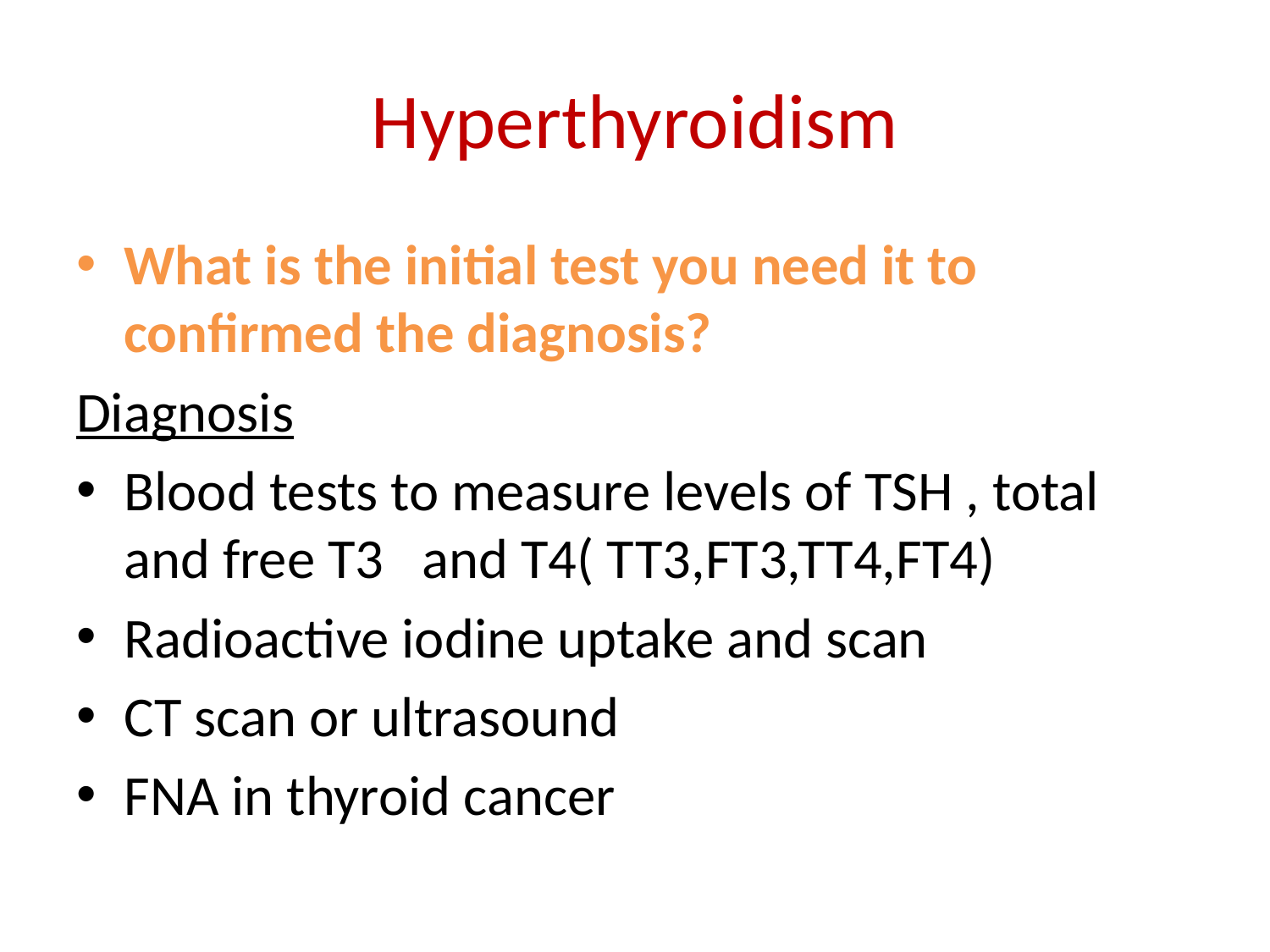

# Hyperthyroidism
What is the initial test you need it to confirmed the diagnosis?
Diagnosis
Blood tests to measure levels of TSH , total and free T3   and T4( TT3,FT3,TT4,FT4)
Radioactive iodine uptake and scan
CT scan or ultrasound
FNA in thyroid cancer